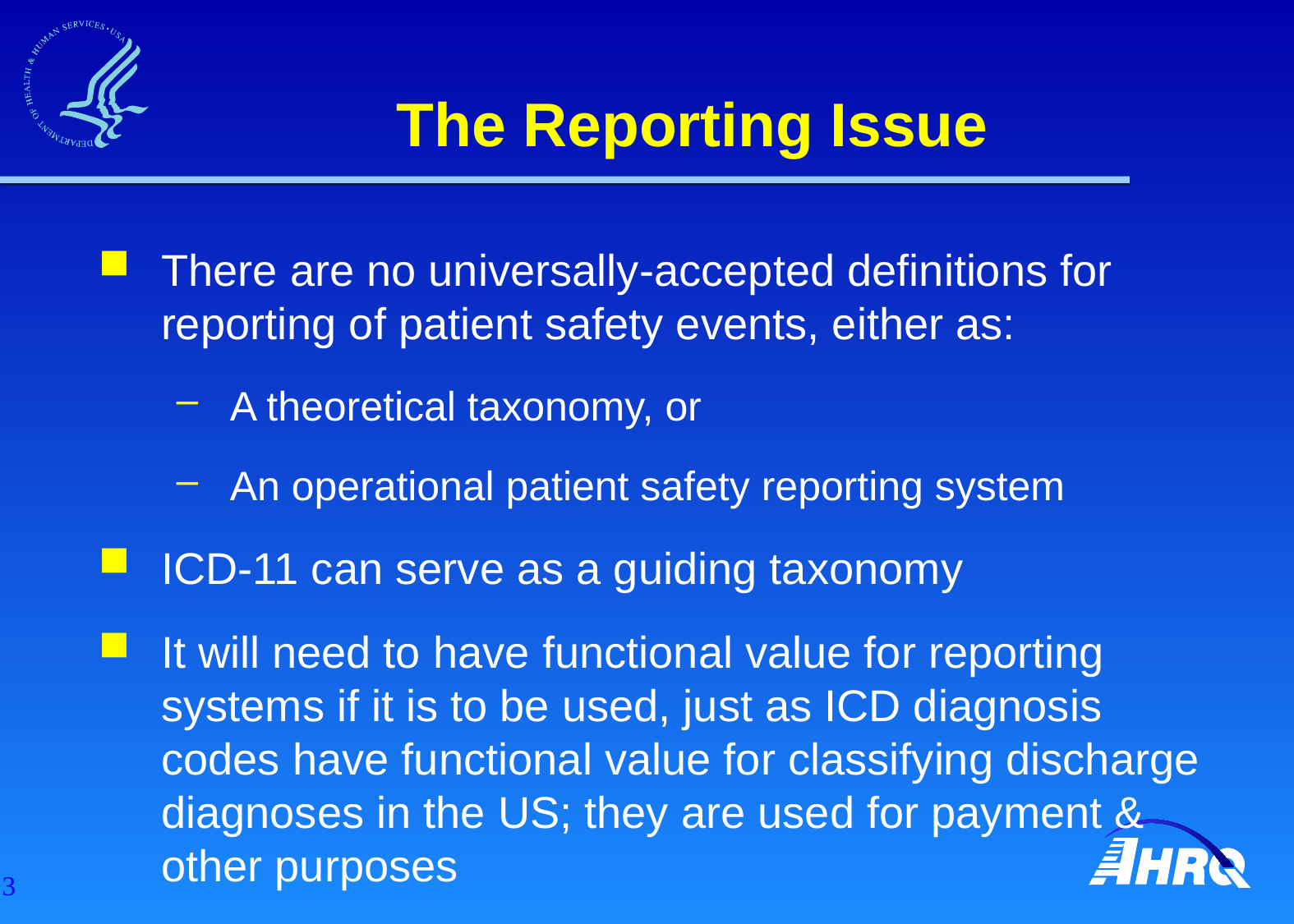

# The Reporting Issue
There are no universally-accepted definitions for reporting of patient safety events, either as:
A theoretical taxonomy, or
An operational patient safety reporting system
ICD-11 can serve as a guiding taxonomy
It will need to have functional value for reporting systems if it is to be used, just as ICD diagnosis codes have functional value for classifying discharge diagnoses in the US; they are used for payment & other purposes